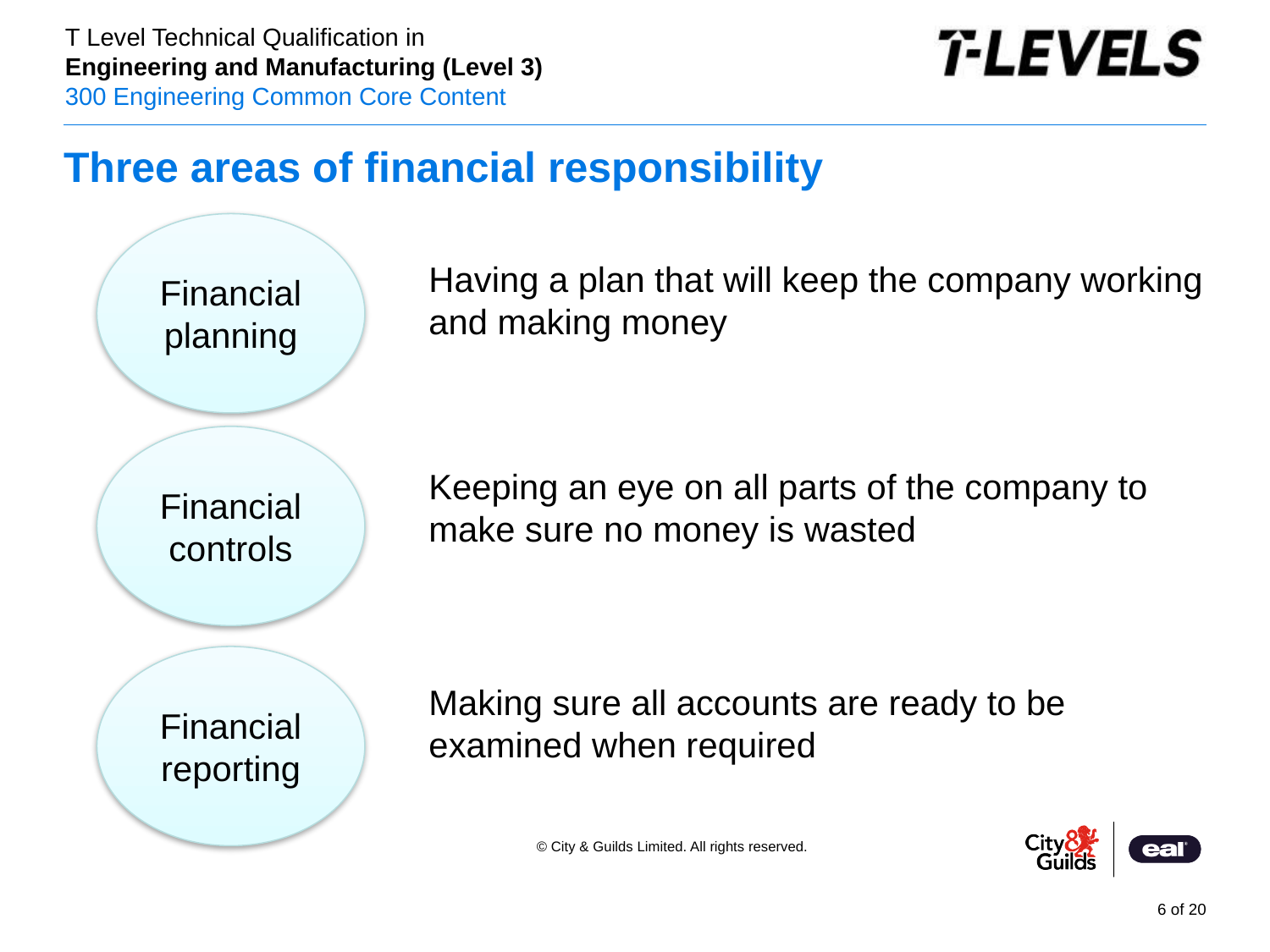

# Three areas of financial responsibility
Financial planning
Having a plan that will keep the company working and making money
Financial controls
Keeping an eye on all parts of the company to make sure no money is wasted
Financial reporting
Making sure all accounts are ready to be examined when required